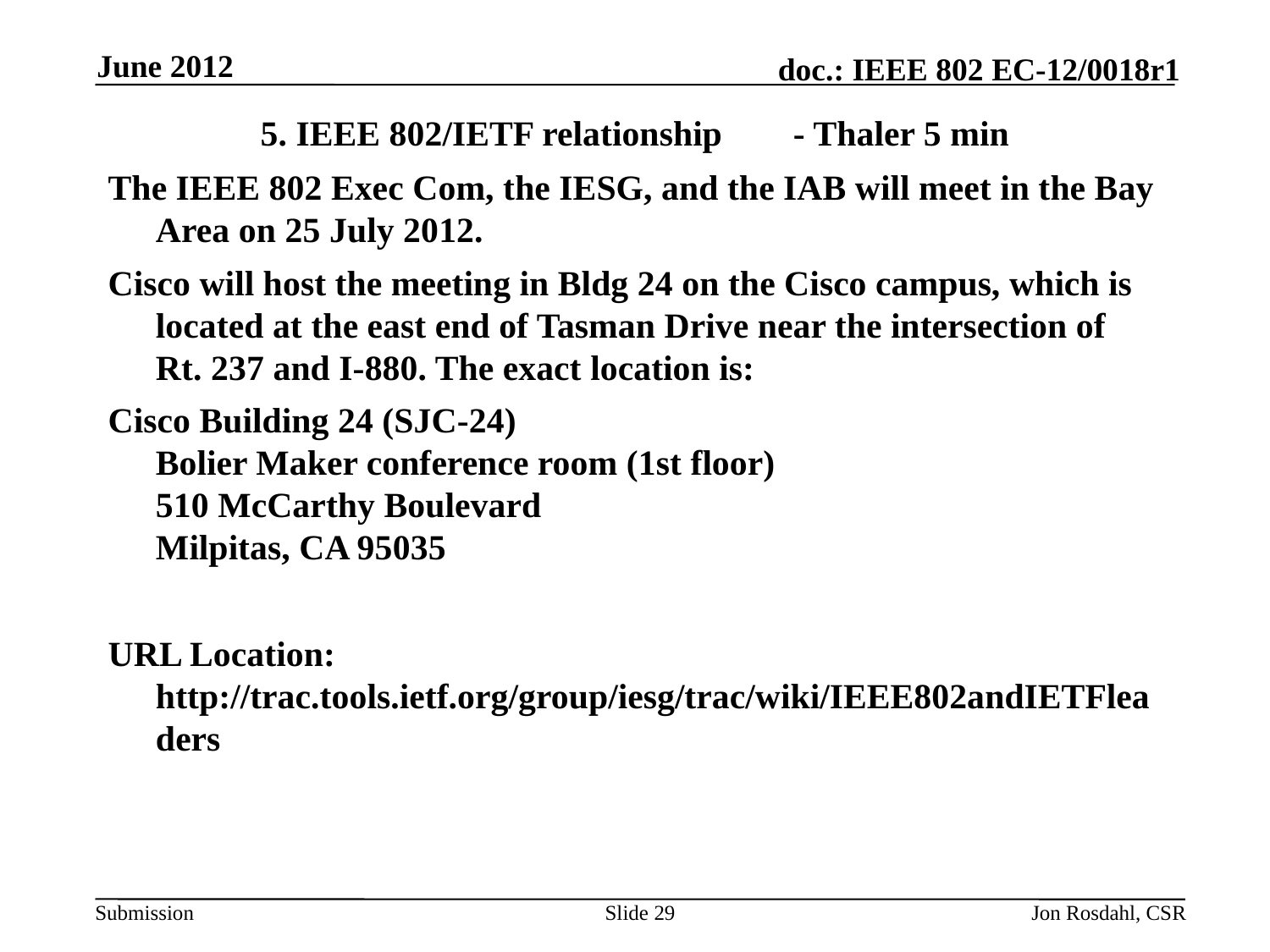

June 2012
# 5. IEEE 802/IETF relationship        - Thaler 5 min
The IEEE 802 Exec Com, the IESG, and the IAB will meet in the Bay Area on 25 July 2012.
Cisco will host the meeting in Bldg 24 on the Cisco campus, which is located at the east end of Tasman Drive near the intersection of Rt. 237 and I-880. The exact location is:
Cisco Building 24 (SJC-24)
Bolier Maker conference room (1st floor)
510 McCarthy Boulevard
Milpitas, CA 95035

URL Location: http://trac.tools.ietf.org/group/iesg/trac/wiki/IEEE802andIETFleaders

Slide 29
Jon Rosdahl, CSR